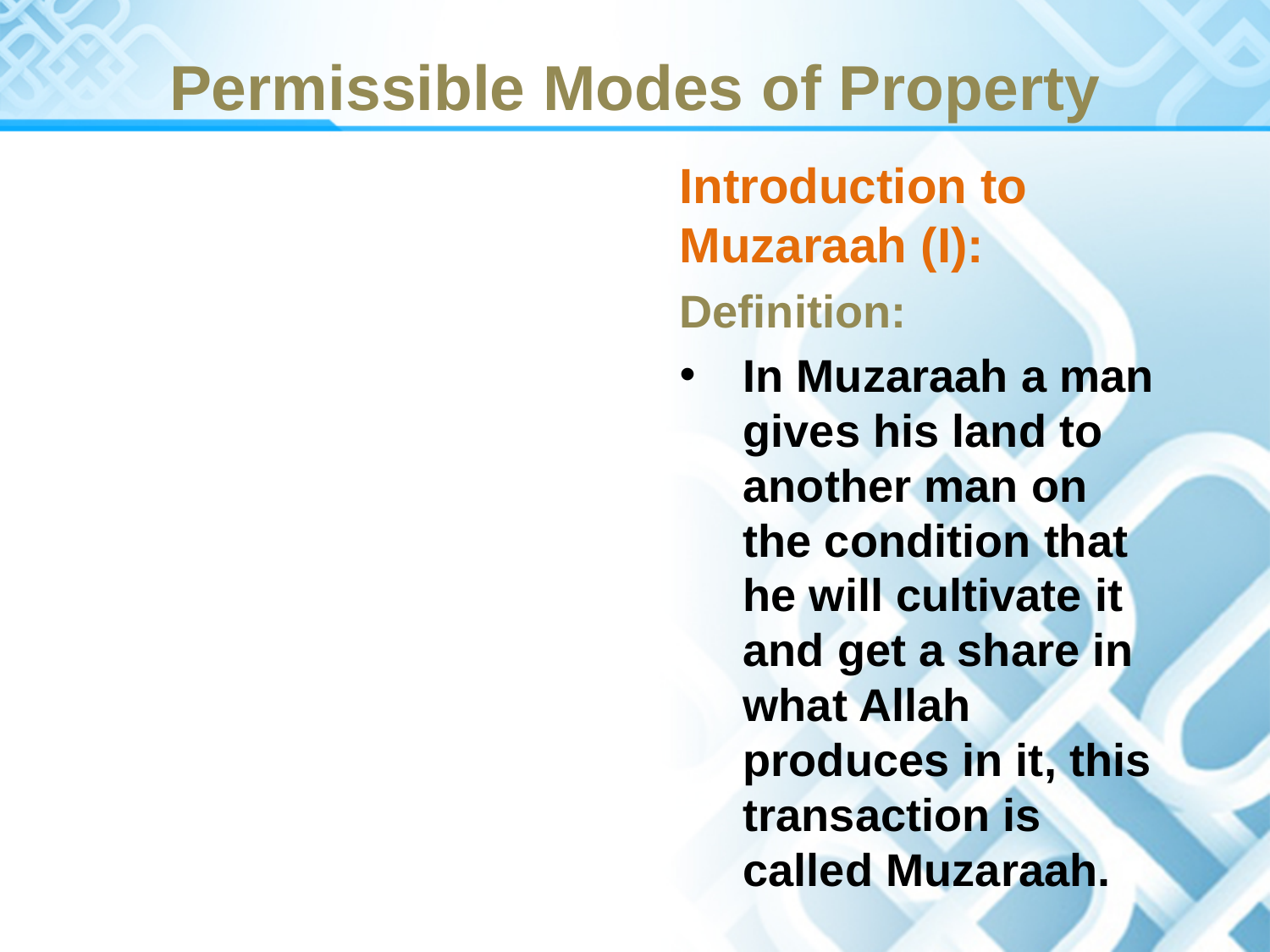

Permissible Modes of Property
Introduction to Muzaraah (I):
Definition:
In Muzaraah a man gives his land to another man on the condition that he will cultivate it and get a share in what Allah produces in it, this transaction is called Muzaraah.